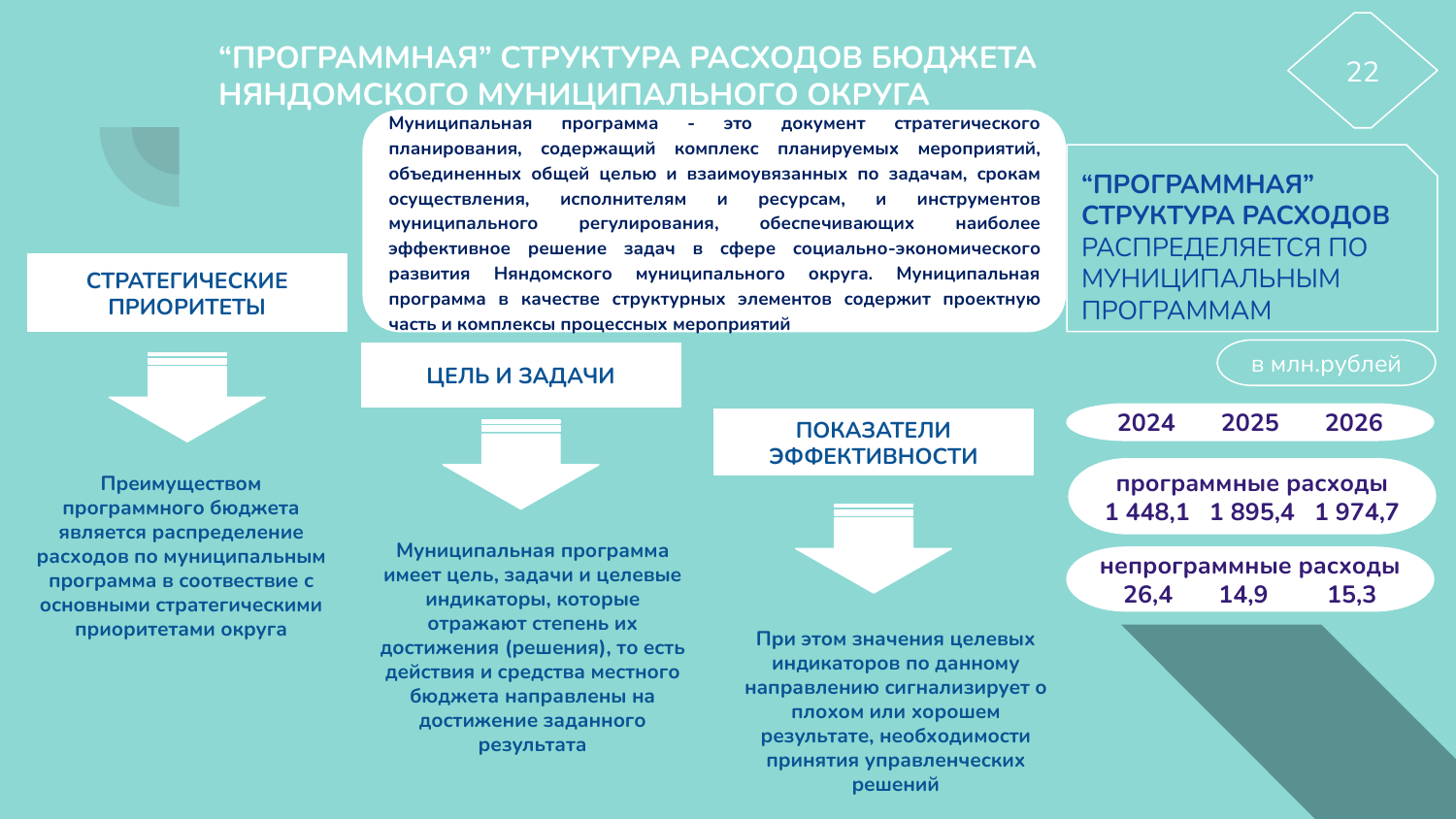

22
# “ПРОГРАММНАЯ” СТРУКТУРА РАСХОДОВ БЮДЖЕТА НЯНДОМСКОГО МУНИЦИПАЛЬНОГО ОКРУГА
Муниципальная программа - это документ стратегического планирования, содержащий комплекс планируемых мероприятий, объединенных общей целью и взаимоувязанных по задачам, срокам осуществления, исполнителям и ресурсам, и инструментов муниципального регулирования, обеспечивающих наиболее эффективное решение задач в сфере социально-экономического развития Няндомского муниципального округа. Муниципальная программа в качестве структурных элементов содержит проектную часть и комплексы процессных мероприятий
“ПРОГРАММНАЯ” СТРУКТУРА РАСХОДОВ РАСПРЕДЕЛЯЕТСЯ ПО
МУНИЦИПАЛЬНЫМ ПРОГРАММАМ
СТРАТЕГИЧЕСКИЕ ПРИОРИТЕТЫ

в млн.рублей
ЦЕЛЬ И ЗАДАЧИ

2024       2025       2026
ПОКАЗАТЕЛИ ЭФФЕКТИВНОСТИ
Преимуществом программного бюджета является распределение расходов по муниципальным программа в соотвествие с основными стратегическими приоритетами округа
программные расходы
1 448,1   1 895,4   1 974,7

Муниципальная программа имеет цель, задачи и целевые индикаторы, которые отражают степень их достижения (решения), то есть действия и средства местного бюджета направлены на достижение заданного результата
непрограммные расходы
26,4       14,9         15,3
При этом значения целевых индикаторов по данному направлению сигнализирует о плохом или хорошем результате, необходимости принятия управленческих решений